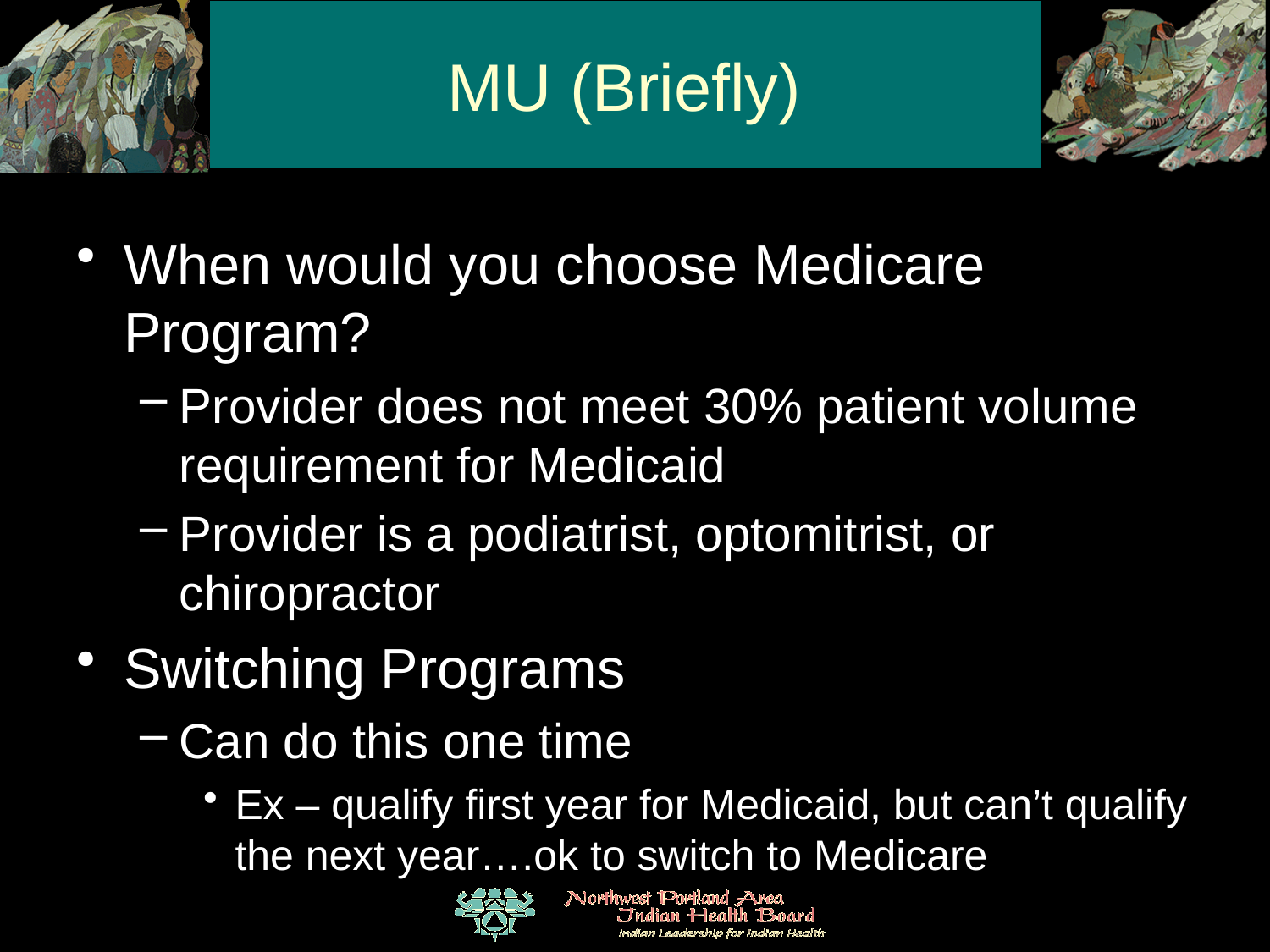

# MU (Briefly)
When would you choose Medicare Program?
Provider does not meet 30% patient volume requirement for Medicaid
Provider is a podiatrist, optomitrist, or chiropractor
Switching Programs
Can do this one time
Ex – qualify first year for Medicaid, but can’t qualify the next year….ok to switch to Medicare